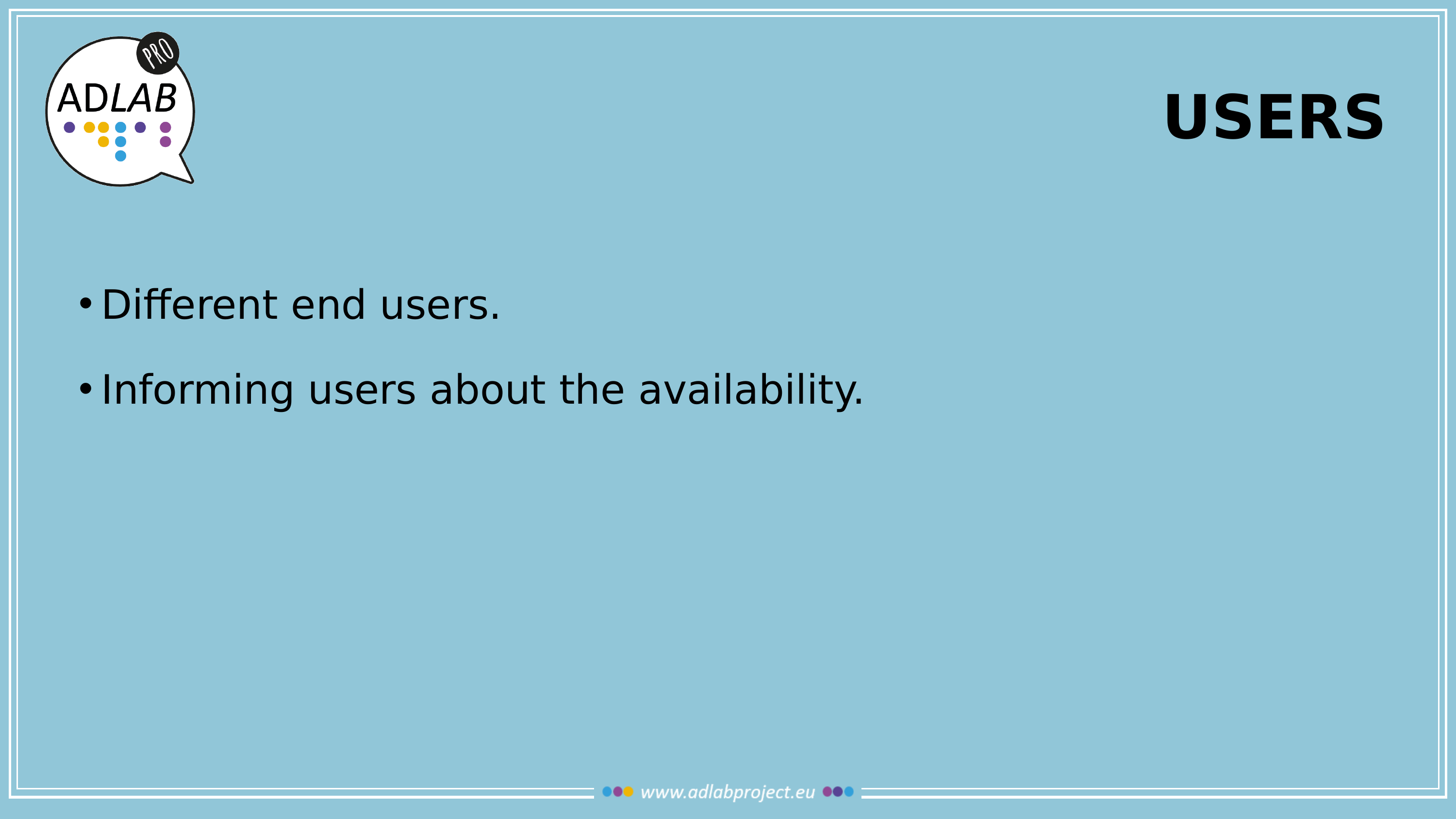

# USERS
Different end users.
Informing users about the availability.